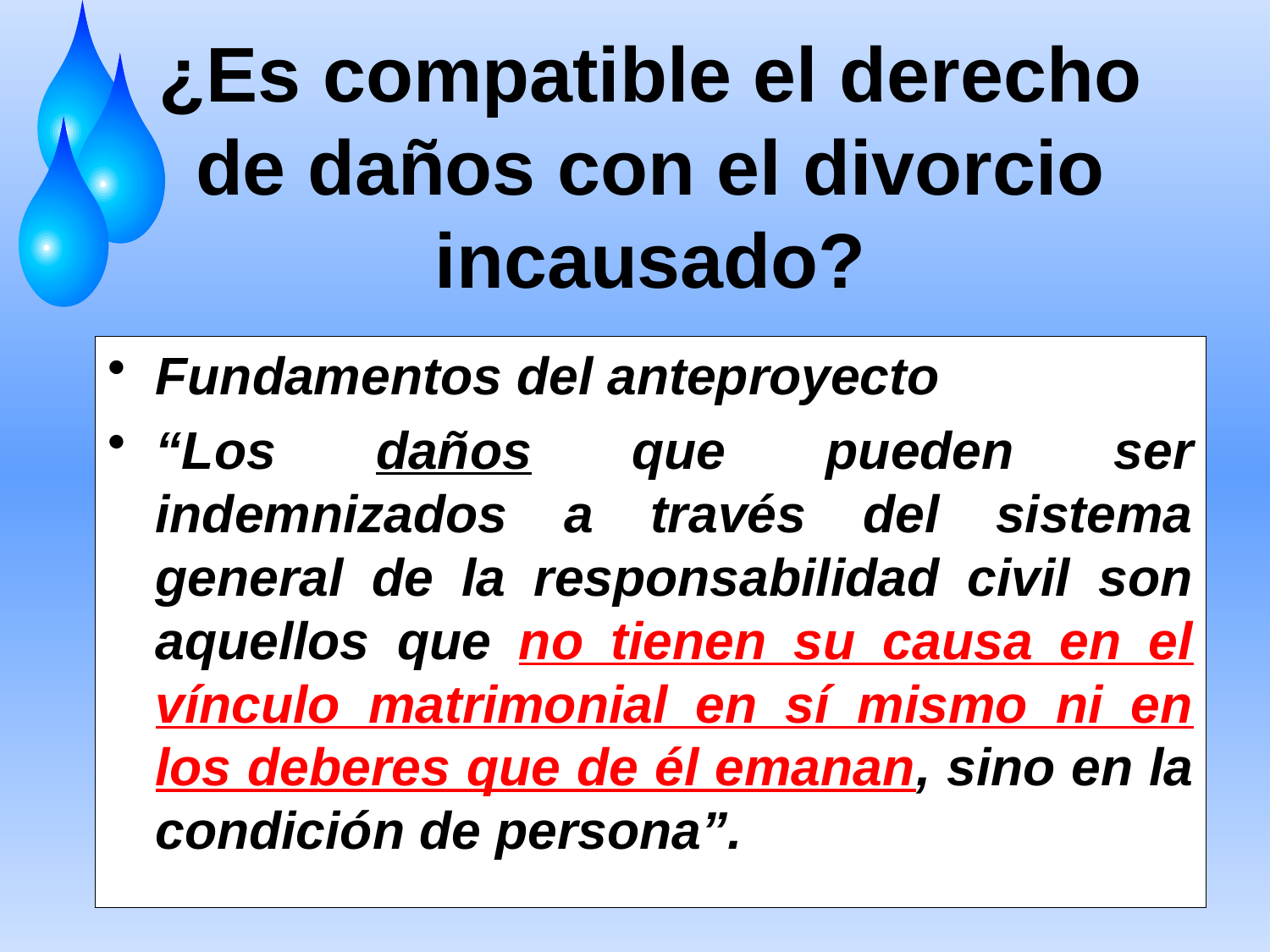

# ¿Es compatible el derecho de daños con el divorcio incausado?
Fundamentos del anteproyecto
“Los daños que pueden ser indemnizados a través del sistema general de la responsabilidad civil son aquellos que no tienen su causa en el vínculo matrimonial en sí mismo ni en los deberes que de él emanan, sino en la condición de persona”.